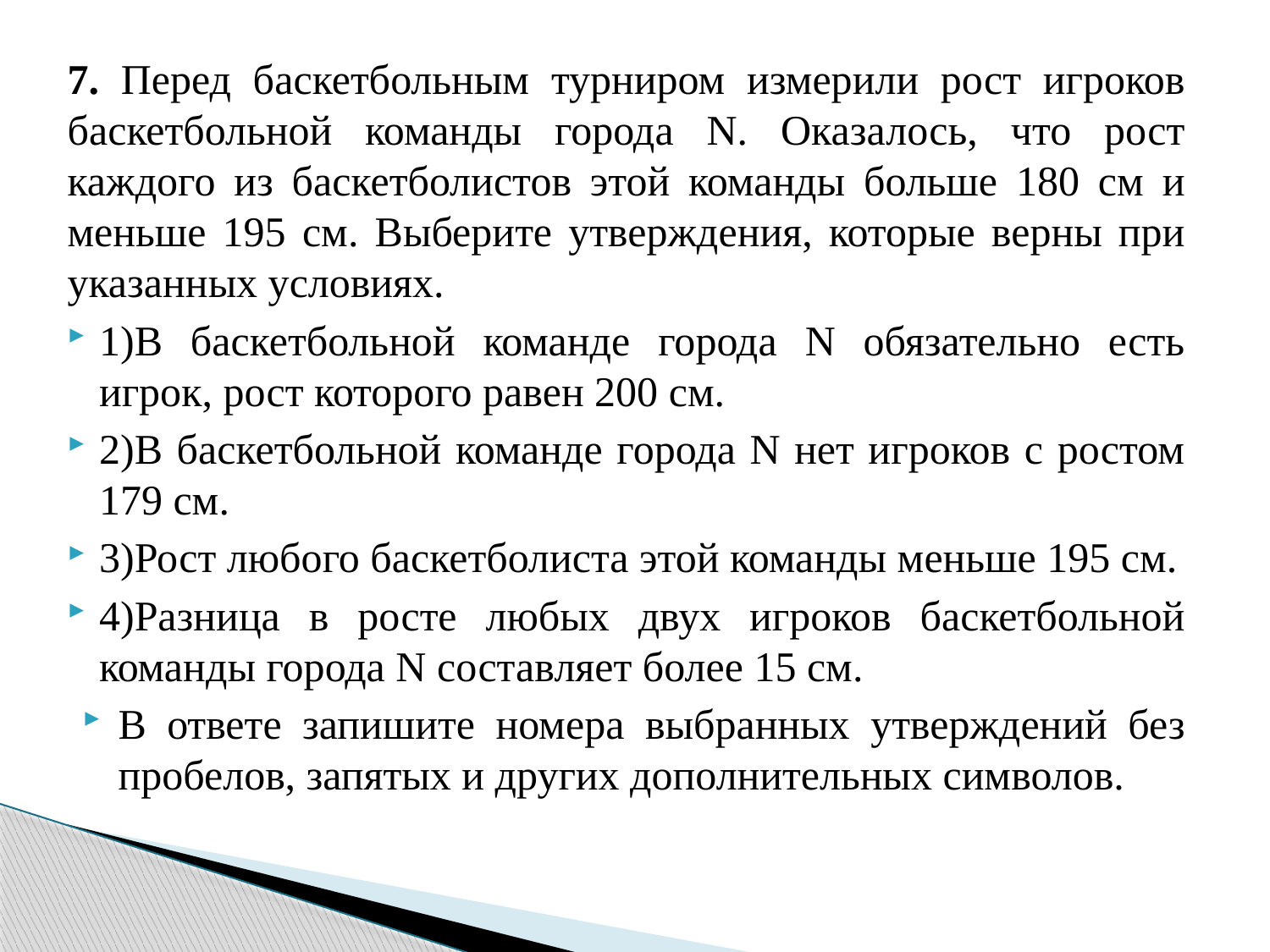

7. Перед баскетбольным турниром измерили рост игроков баскетбольной команды города N. Оказалось, что рост каждого из баскетболистов этой команды больше 180 см и меньше 195 см. Выберите утверждения, которые верны при указанных условиях.
1)В баскетбольной команде города N обязательно есть игрок, рост которого равен 200 см.
2)В баскетбольной команде города N нет игроков с ростом 179 см.
3)Рост любого баскетболиста этой команды меньше 195 см.
4)Разница в росте любых двух игроков баскетбольной команды города N составляет более 15 см.
В ответе запишите номера выбранных утверждений без пробелов, запятых и других дополнительных символов.